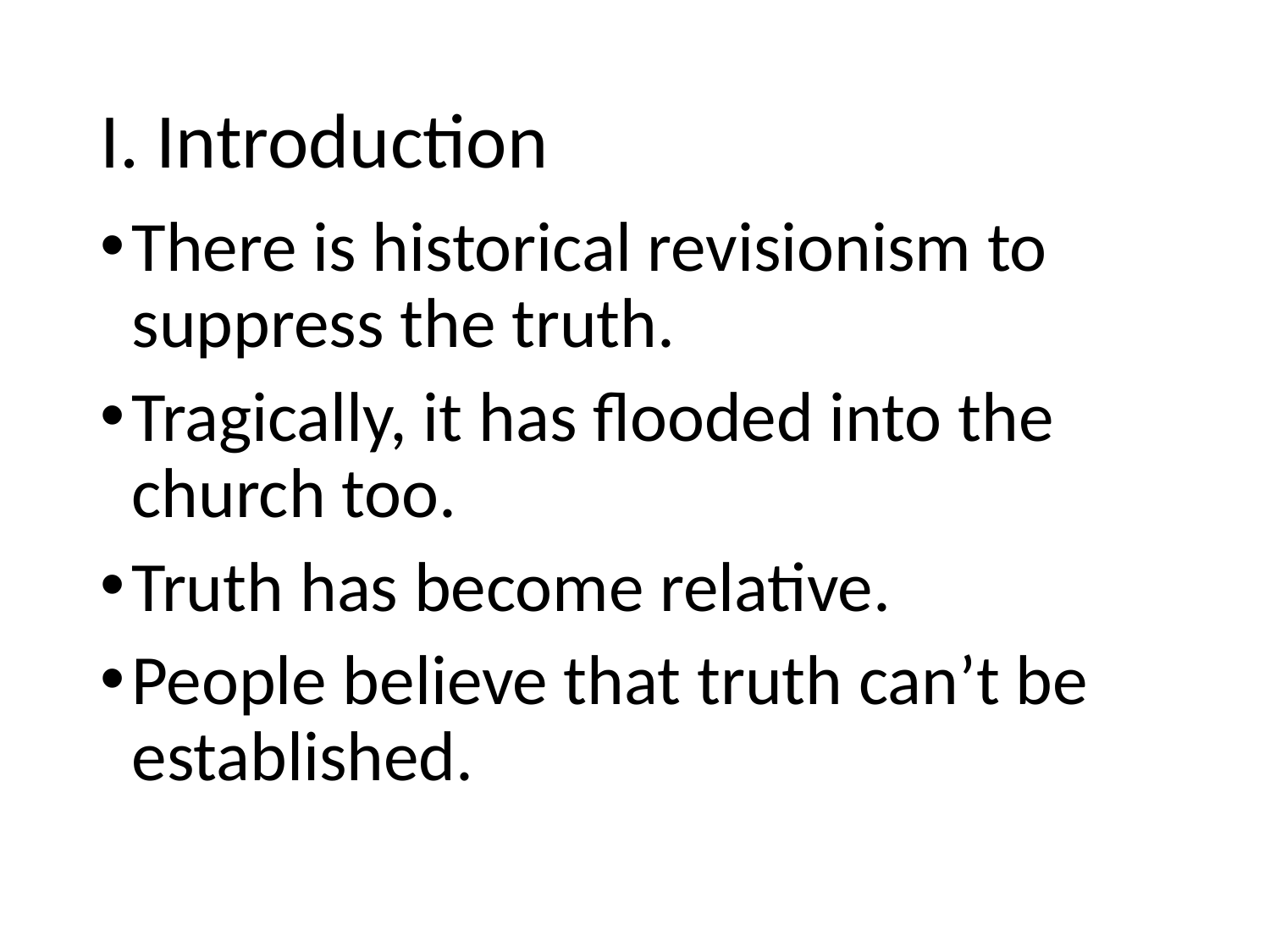

# I. Introduction
There is historical revisionism to suppress the truth.
Tragically, it has flooded into the church too.
Truth has become relative.
People believe that truth can’t be established.